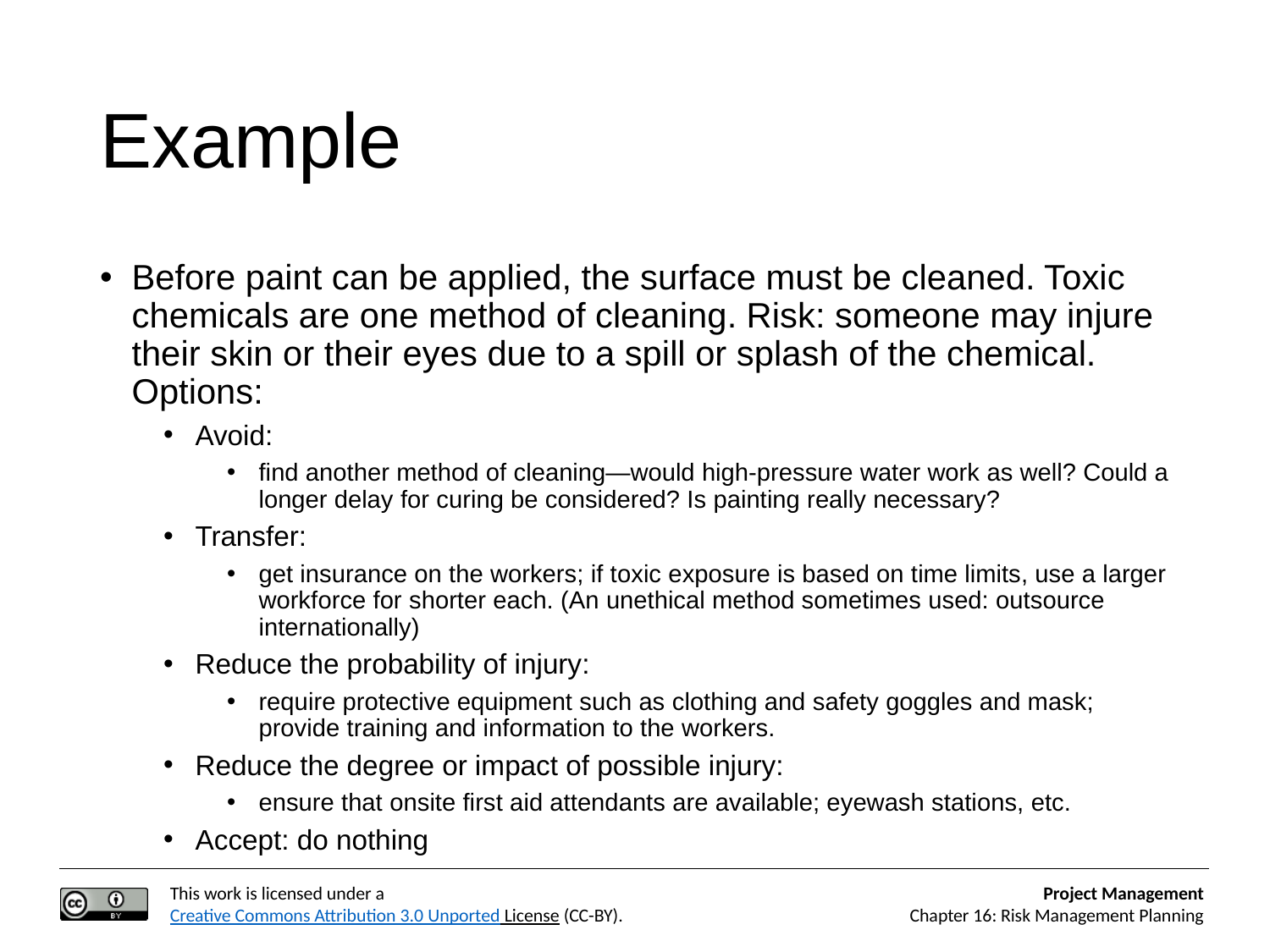

# Example
Before paint can be applied, the surface must be cleaned. Toxic chemicals are one method of cleaning. Risk: someone may injure their skin or their eyes due to a spill or splash of the chemical. Options:
Avoid:
find another method of cleaning—would high-pressure water work as well? Could a longer delay for curing be considered? Is painting really necessary?
Transfer:
get insurance on the workers; if toxic exposure is based on time limits, use a larger workforce for shorter each. (An unethical method sometimes used: outsource internationally)
Reduce the probability of injury:
require protective equipment such as clothing and safety goggles and mask; provide training and information to the workers.
Reduce the degree or impact of possible injury:
ensure that onsite first aid attendants are available; eyewash stations, etc.
Accept: do nothing